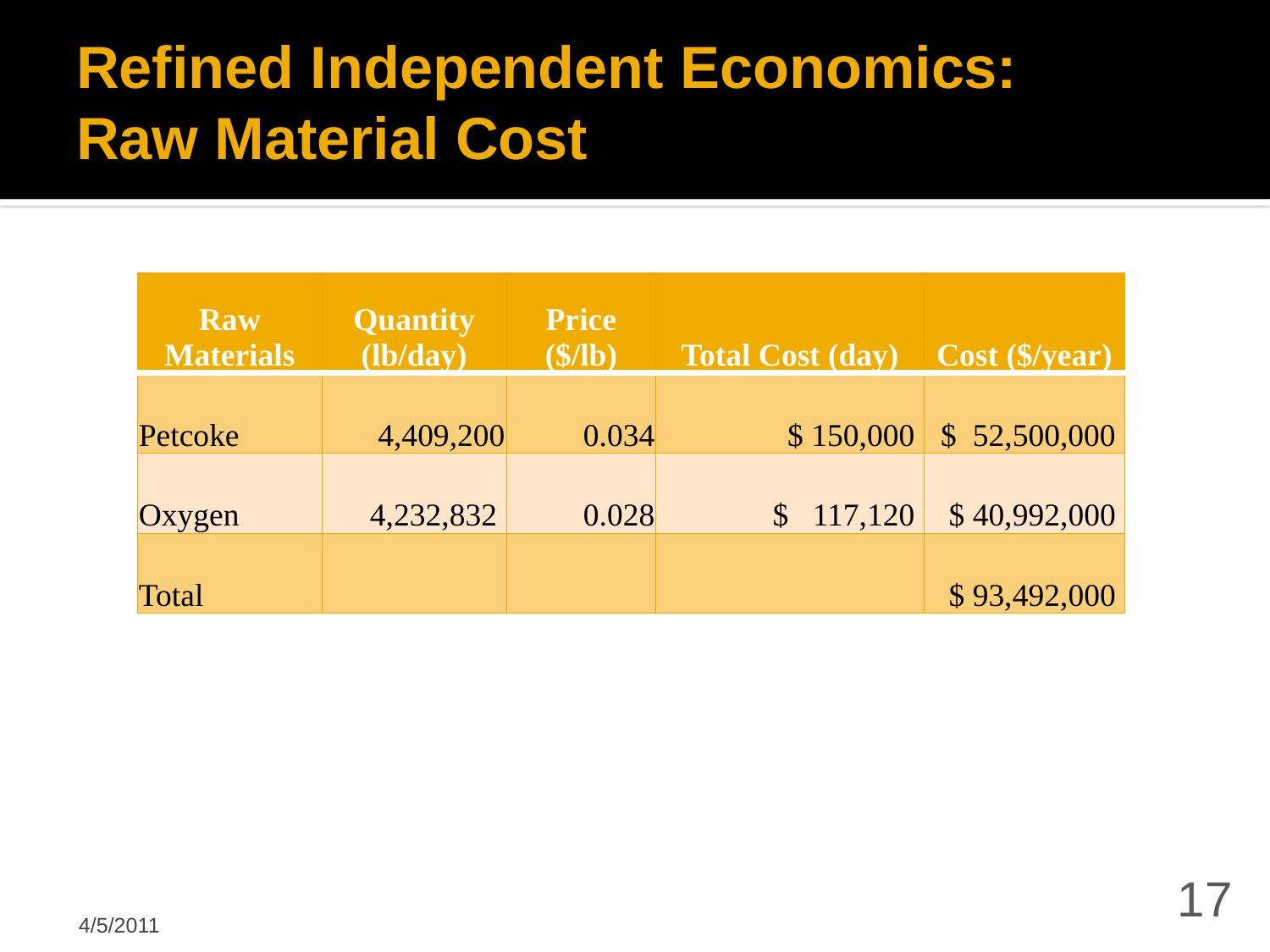

# Refined Independent Economics: Raw Material Cost

| Raw Materials | Quantity (lb/day) | Price ($/lb) | Total Cost (day) | Cost ($/year) |
| --- | --- | --- | --- | --- |
| Petcoke | 4,409,200 | 0.034 | $ 150,000 | $ 52,500,000 |
| Oxygen | 4,232,832 | 0.028 | $ 117,120 | $ 40,992,000 |
| Total |  |  |  | $ 93,492,000 |
17
4/5/2011